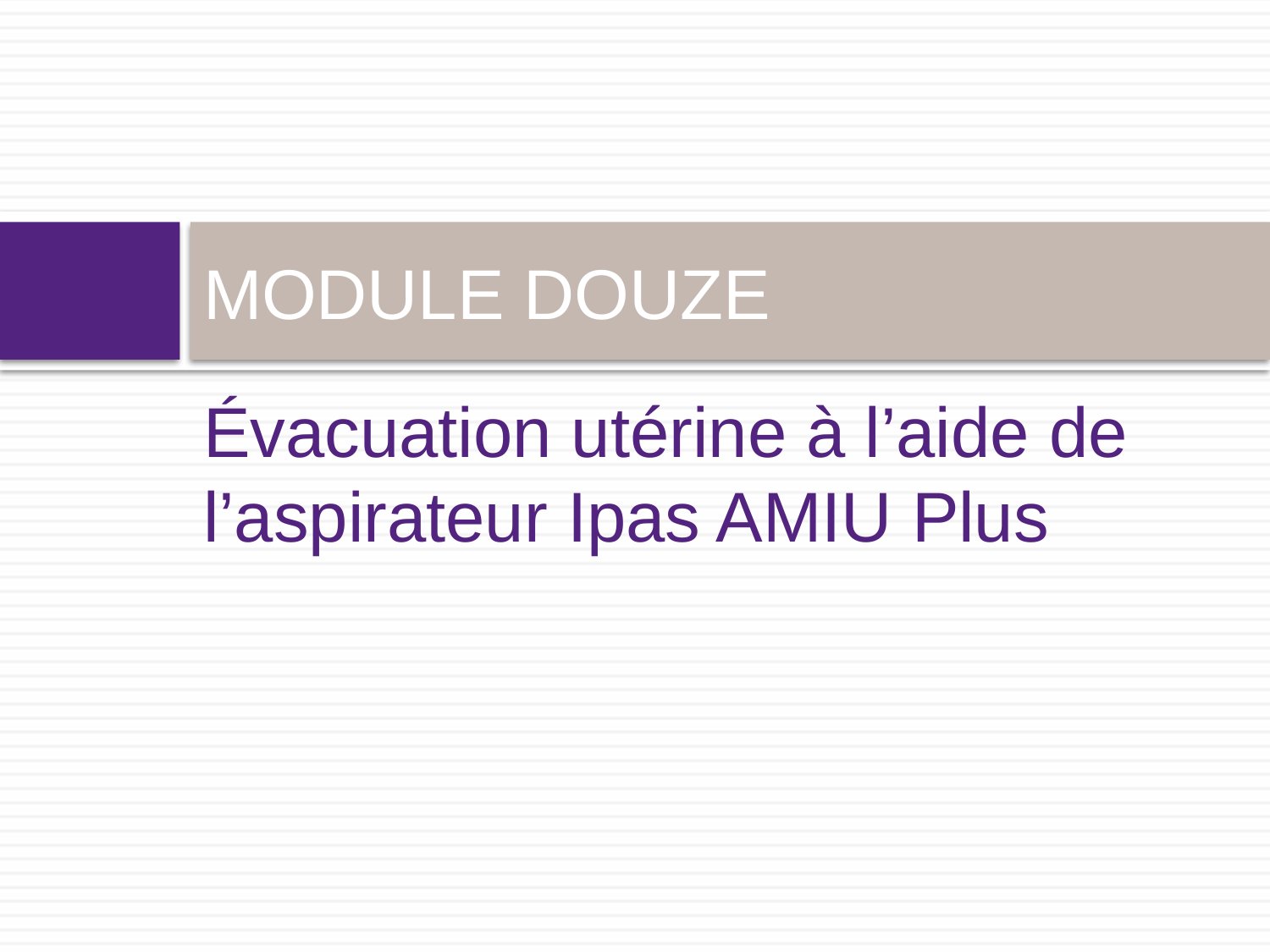

# MODULE DOUZE
Évacuation utérine à l’aide de l’aspirateur Ipas AMIU Plus